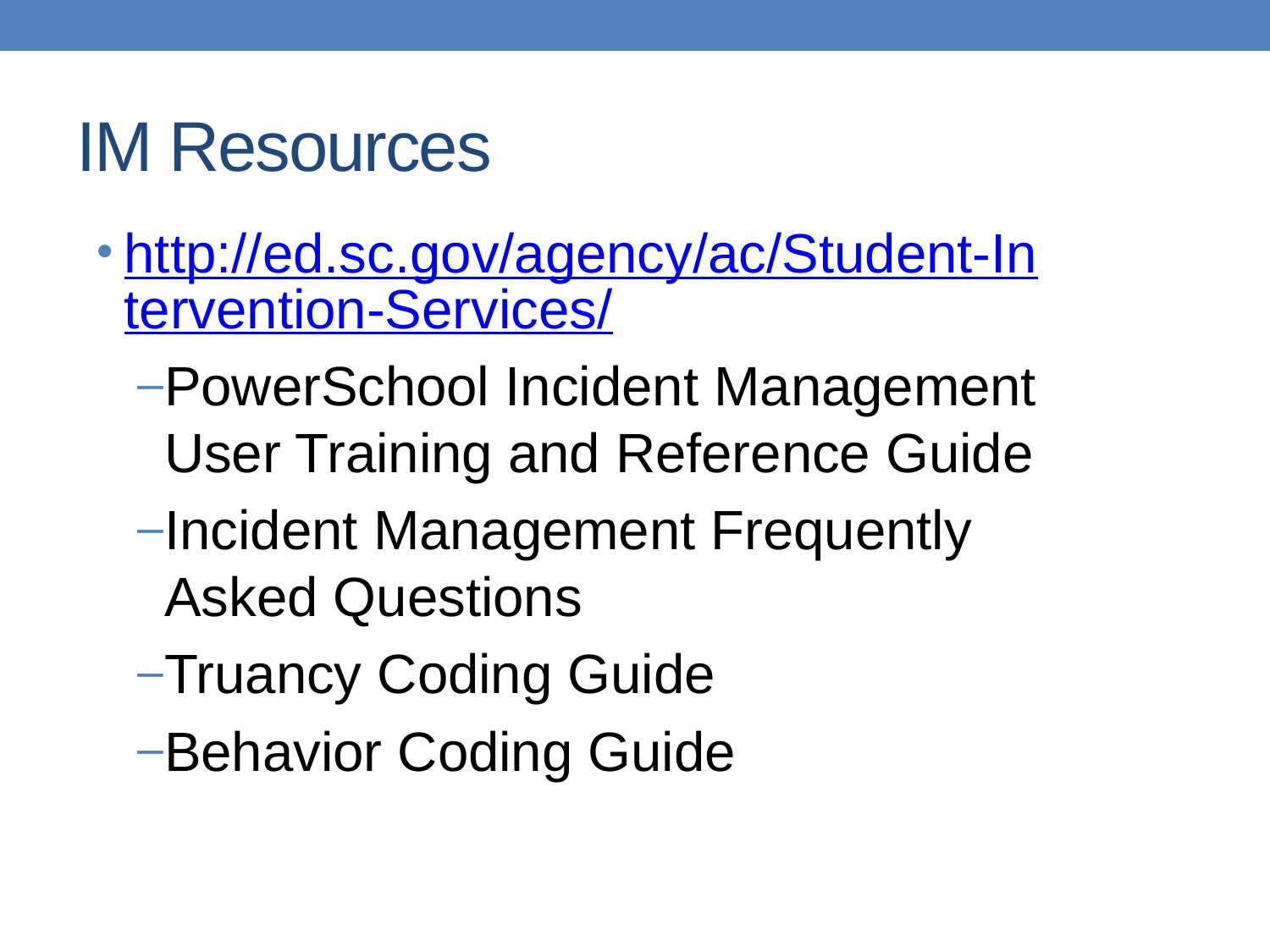

# IM Resources
http://ed.sc.gov/agency/ac/Student-Intervention-Services/
PowerSchool Incident Management User Training and Reference Guide
Incident Management Frequently Asked Questions
Truancy Coding Guide
Behavior Coding Guide